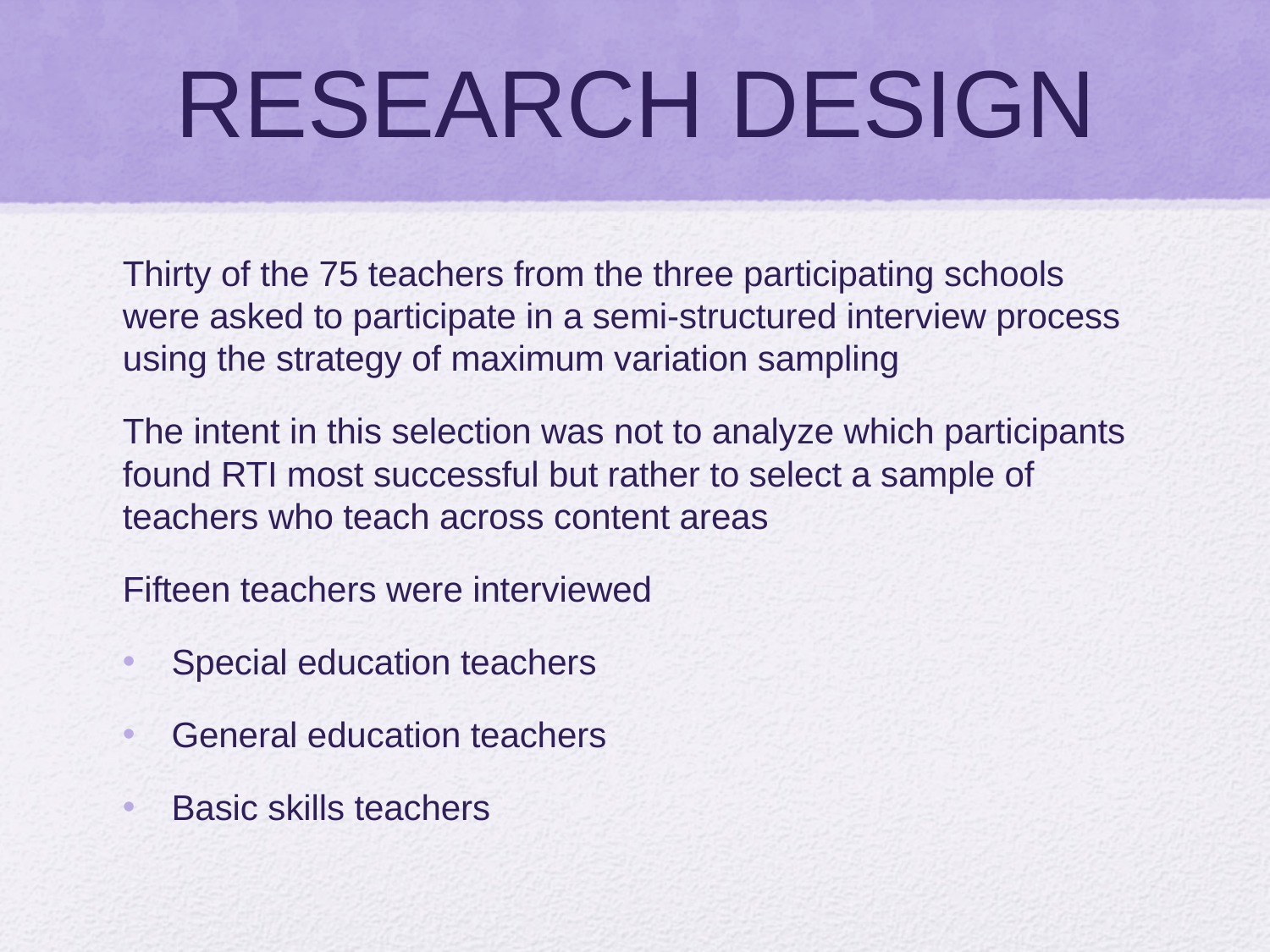

# RESEARCH DESIGN
Thirty of the 75 teachers from the three participating schools were asked to participate in a semi-structured interview process using the strategy of maximum variation sampling
The intent in this selection was not to analyze which participants found RTI most successful but rather to select a sample of teachers who teach across content areas
Fifteen teachers were interviewed
Special education teachers
General education teachers
Basic skills teachers